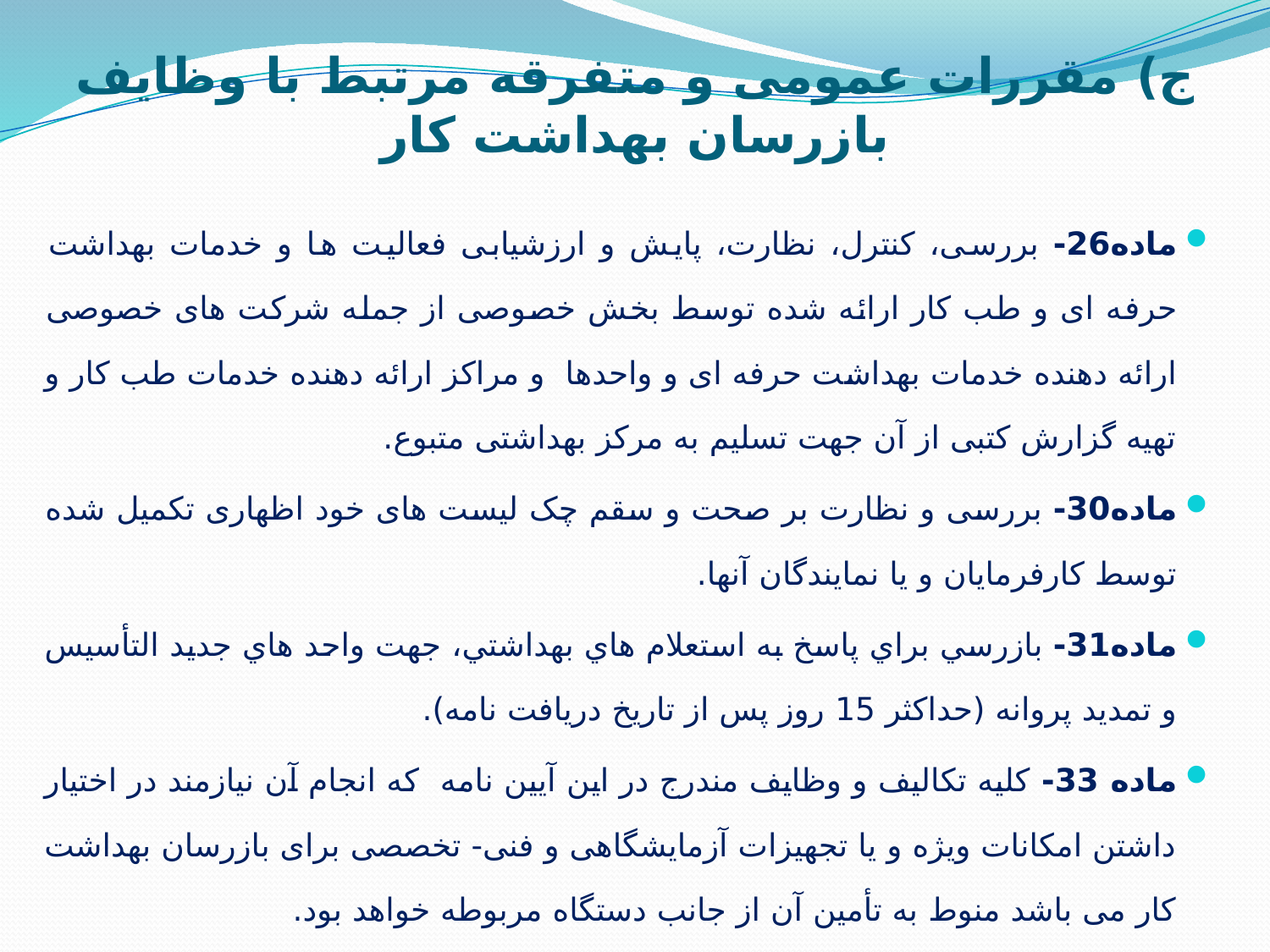

# ج) مقررات عمومی و متفرقه مرتبط با وظایف بازرسان بهداشت کار
ماده26- بررسی، کنترل، نظارت، پایش و ارزشیابی فعالیت ها و خدمات بهداشت حرفه ای و طب کار ارائه شده توسط بخش خصوصی از جمله شرکت های خصوصی ارائه دهنده خدمات بهداشت حرفه ای و واحدها  و مراکز ارائه دهنده خدمات طب کار و تهیه گزارش کتبی از آن جهت تسلیم به مرکز بهداشتی متبوع.
ماده30- بررسی و نظارت بر صحت و سقم چک لیست های خود اظهاری تکمیل شده توسط کارفرمایان و یا نمایندگان آنها.
ماده31- بازرسي براي پاسخ به استعلام هاي بهداشتي، جهت واحد هاي جديد التأسیس و تمدید پروانه (حداکثر 15 روز پس از تاریخ دریافت نامه).
ماده 33- کلیه تکالیف و وظایف مندرج در این آیین نامه  که انجام آن نیازمند در اختیار داشتن امکانات ویژه و یا تجهیزات آزمایشگاهی و فنی- تخصصی برای بازرسان بهداشت کار می باشد منوط به تأمین آن از جانب دستگاه مربوطه خواهد بود.